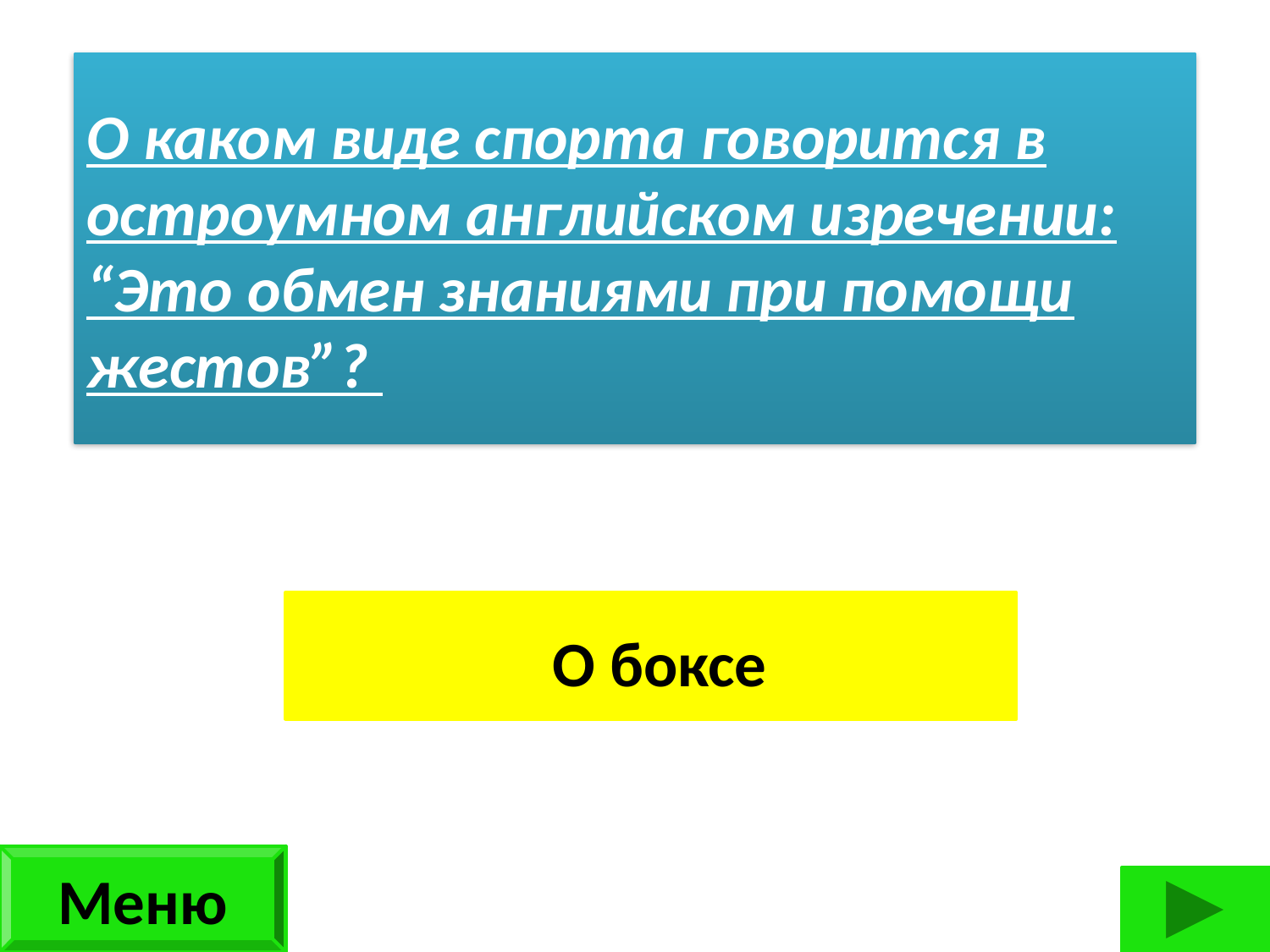

О каком виде спорта говорится в остроумном английском изречении: “Это обмен знаниями при помощи жестов”?

 О боксе
Меню